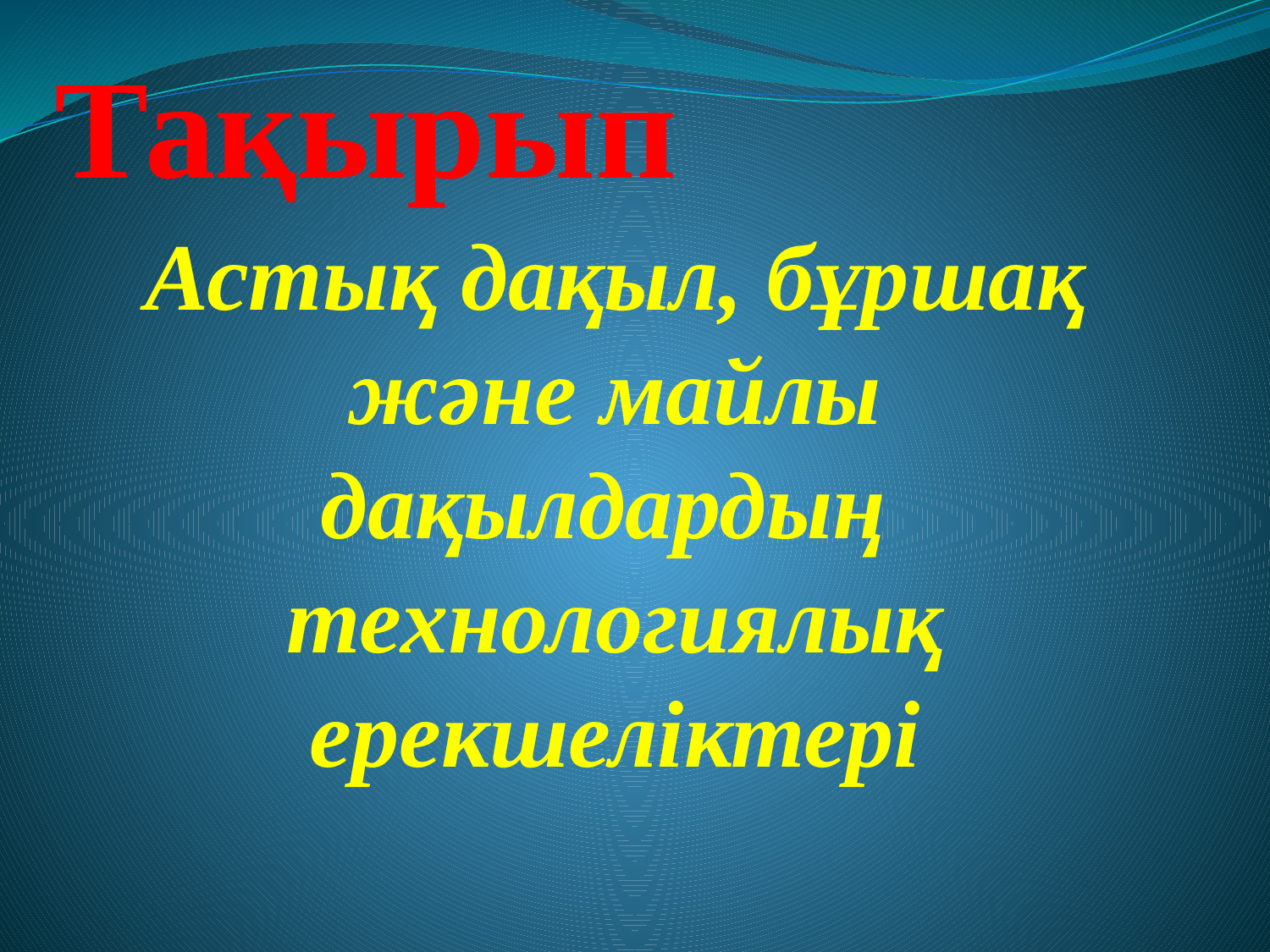

# Тақырып
Астық дақыл, бұршақ және майлы дақылдардың  технологиялық ерекшелiктері